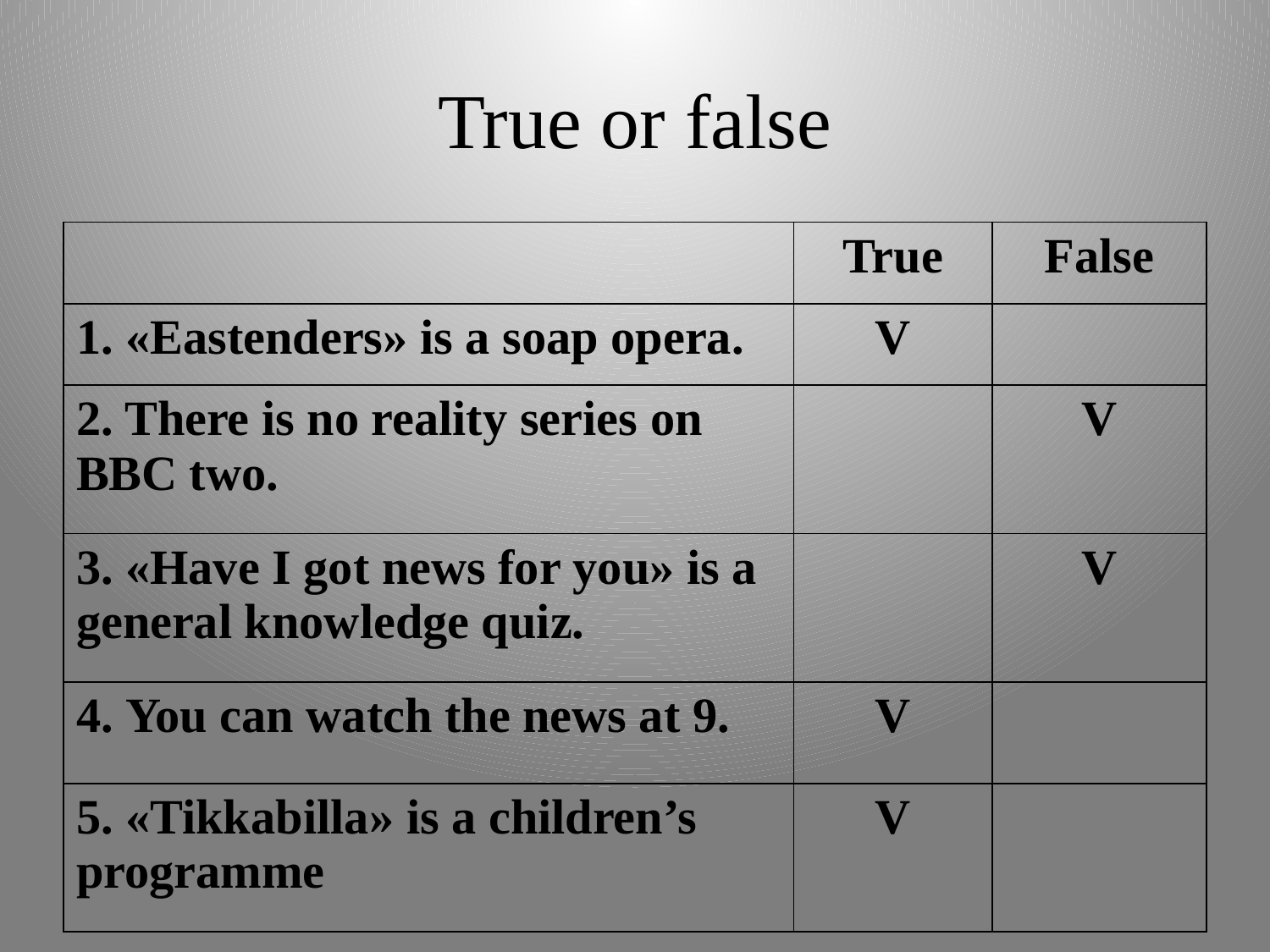

# True or false
|  | True | False |
| --- | --- | --- |
| 1. «Eastenders» is a soap opera. | V |  |
| 2. There is no reality series on BBC two. |  | V |
| 3. «Have I got news for you» is a general knowledge quiz. |  | V |
| 4. You can watch the news at 9. | V |  |
| 5. «Tikkabilla» is a children’s programme | V |  |